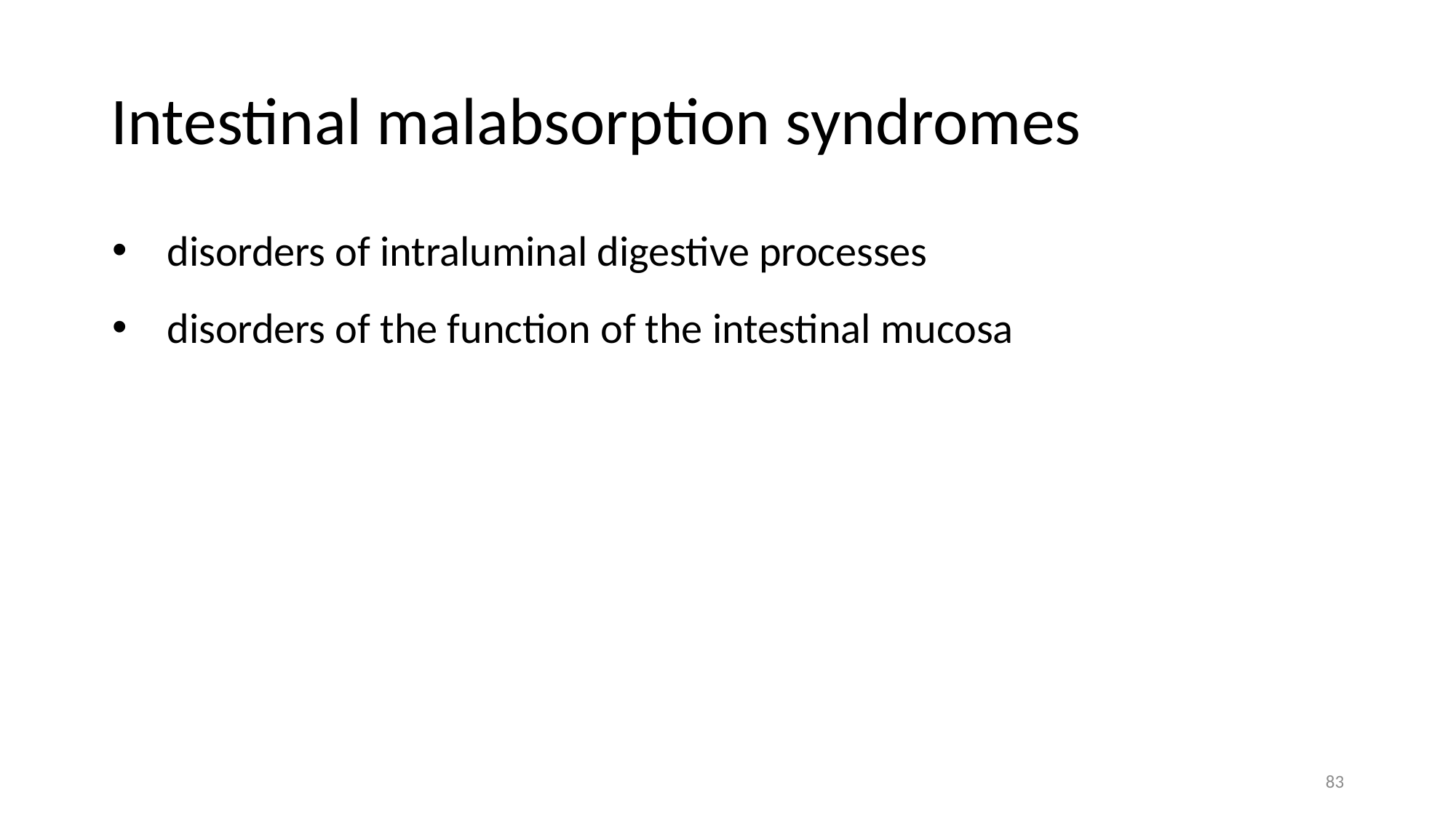

# Intestinal malabsorption syndromes
disorders of intraluminal digestive processes
disorders of the function of the intestinal mucosa
83